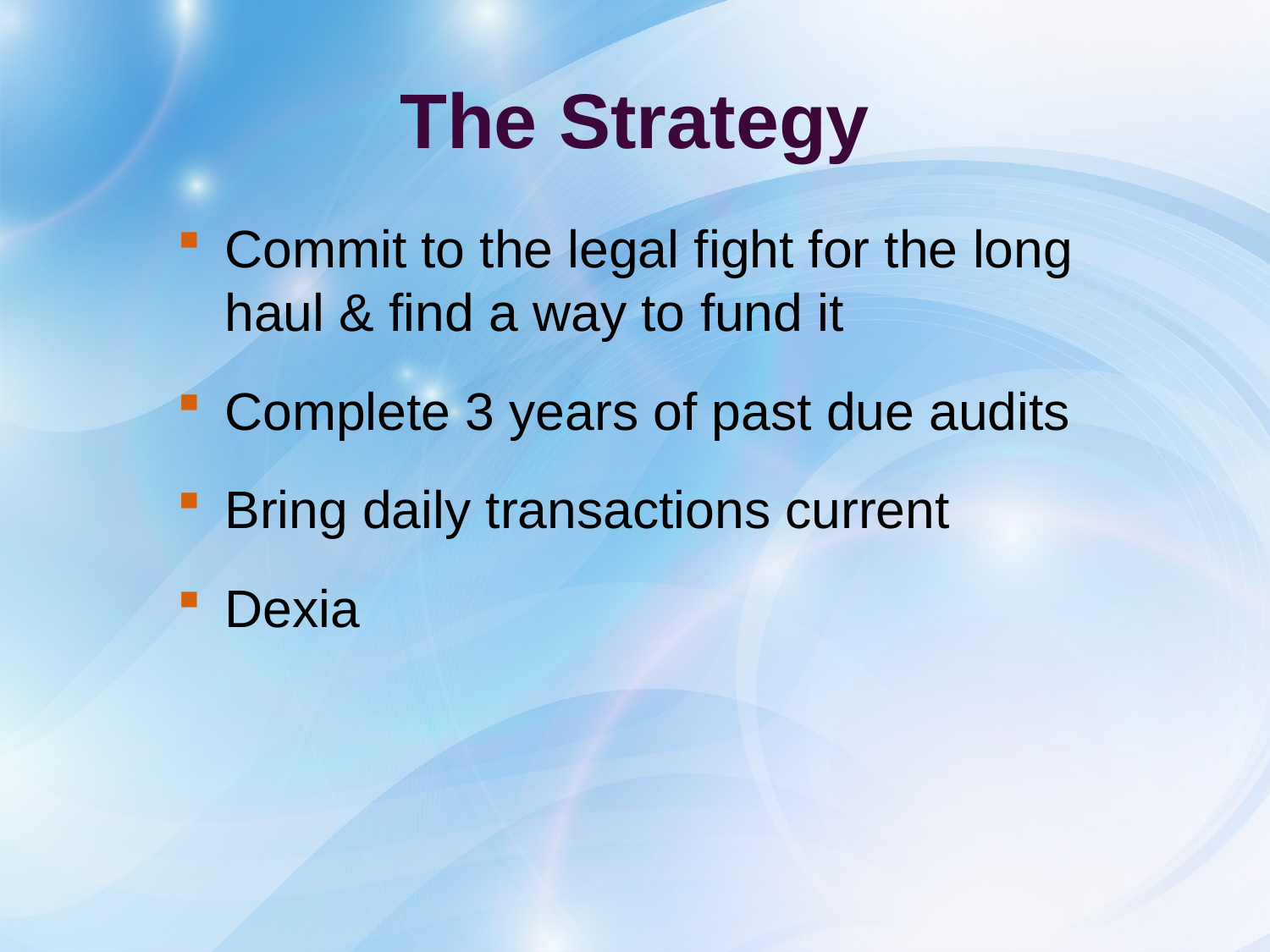

# The Strategy
Commit to the legal fight for the long haul & find a way to fund it
Complete 3 years of past due audits
Bring daily transactions current
Dexia